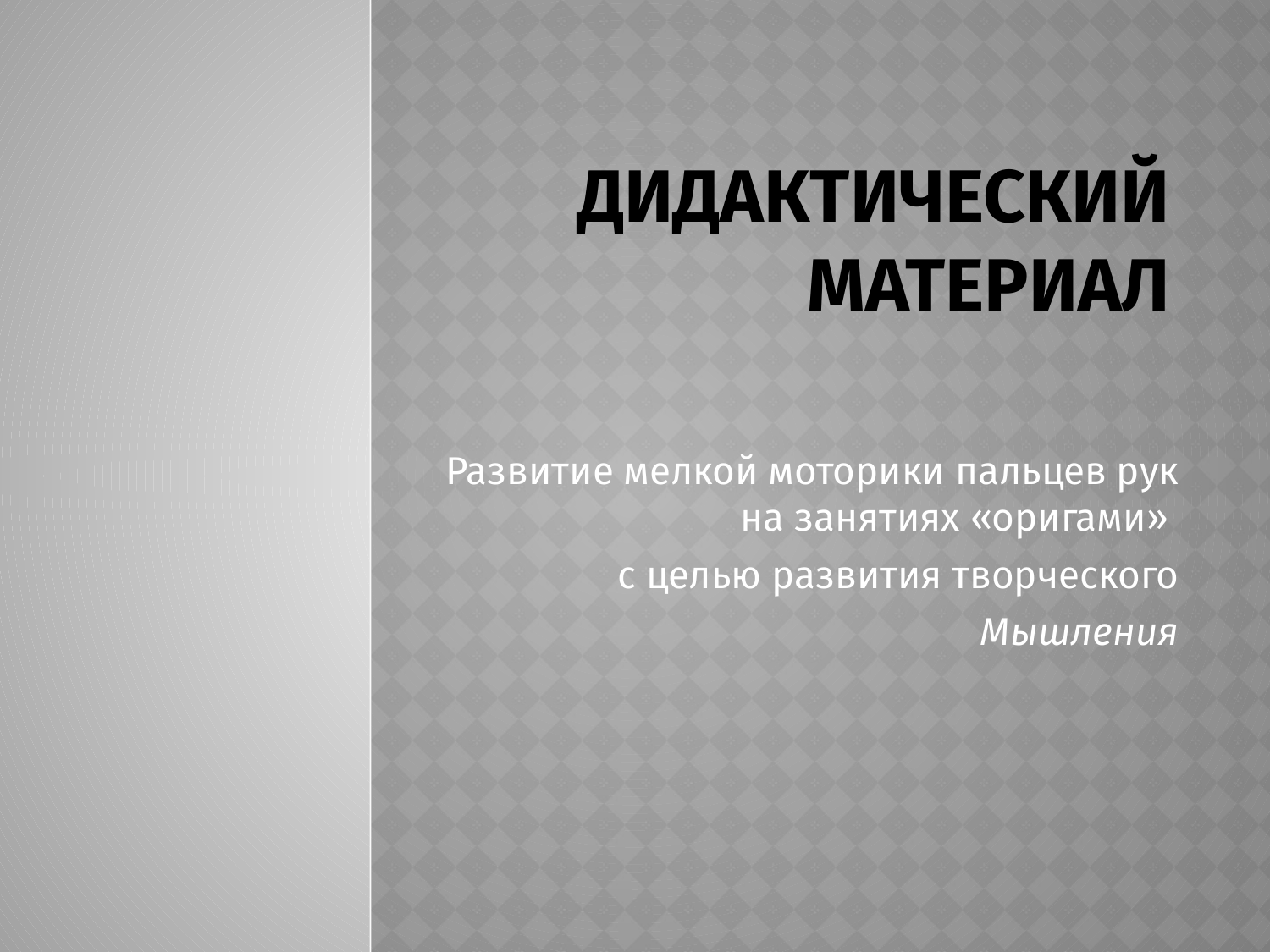

# Дидактический материал
Развитие мелкой моторики пальцев рук на занятиях «оригами»
с целью развития творческого
Мышления